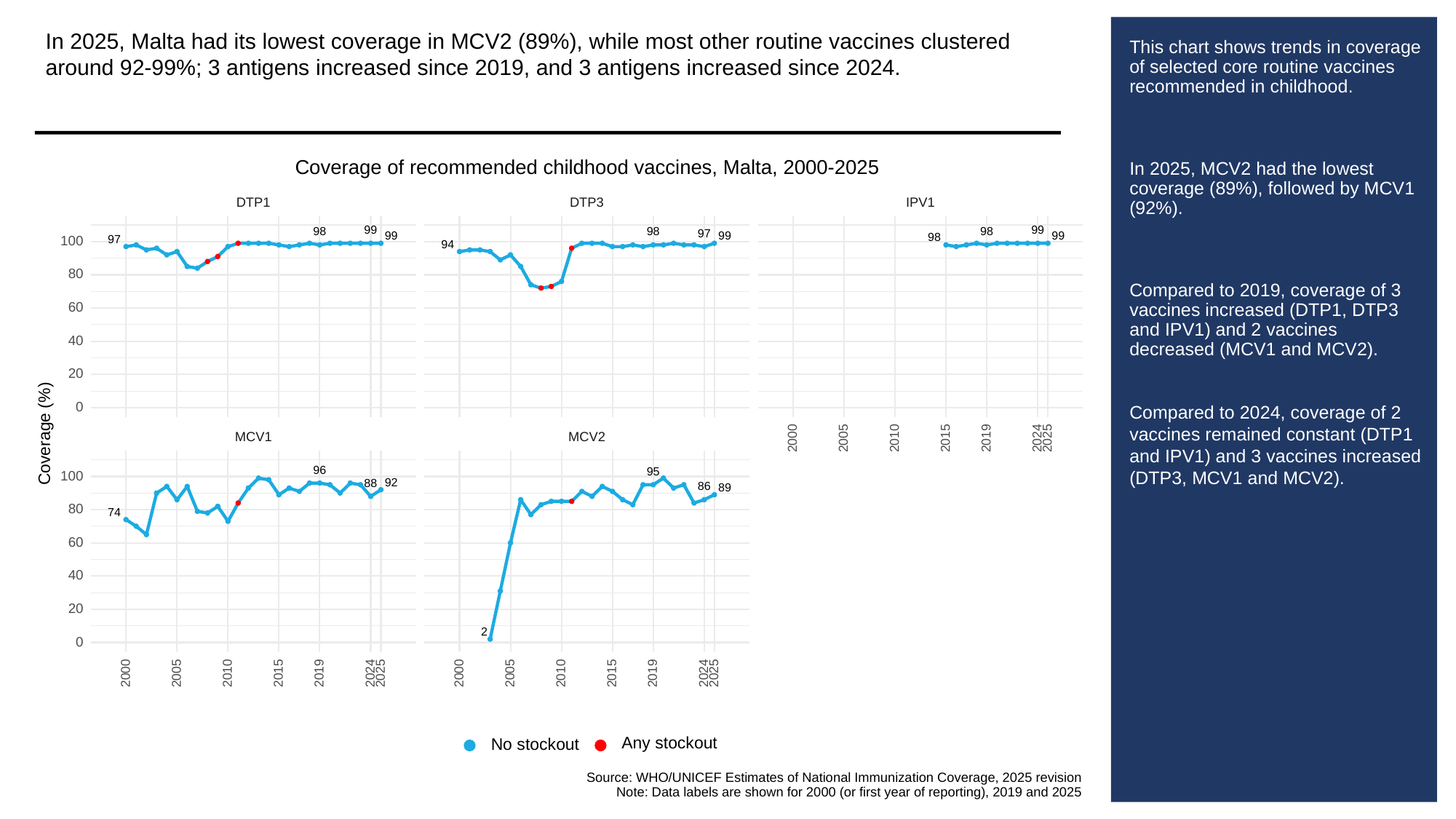

In 2025, Malta had its lowest coverage in MCV2 (89%), while most other routine vaccines clustered around 92-99%; 3 antigens increased since 2019, and 3 antigens increased since 2024.
# This chart shows trends in coverage of selected core routine vaccines recommended in childhood.

In 2025, MCV2 had the lowest coverage (89%), followed by MCV1 (92%).

Compared to 2019, coverage of 3 vaccines increased (DTP1, DTP3 and IPV1) and 2 vaccines decreased (MCV1 and MCV2).

Compared to 2024, coverage of 2 vaccines remained constant (DTP1 and IPV1) and 3 vaccines increased (DTP3, MCV1 and MCV2).

Coverage of recommended childhood vaccines, Malta, 2000-2025
DTP3
DTP1
IPV1

99
99
98
98
98
97
99
99
99
98
97
100
94

80

60

40

20

0

Coverage (%)
MCV1
MCV2
2000
2005
2010
2015
2019
2024
2025

96
95
100

92
88

86
89

80
74

60

40

20

2

0

2000
2005
2010
2015
2019
2024
2025
2000
2005
2010
2015
2019
2024
2025
Any stockout
No stockout

Source: WHO/UNICEF Estimates of National Immunization Coverage, 2025 revision
Note: Data labels are shown for 2000 (or first year of reporting), 2019 and 2025